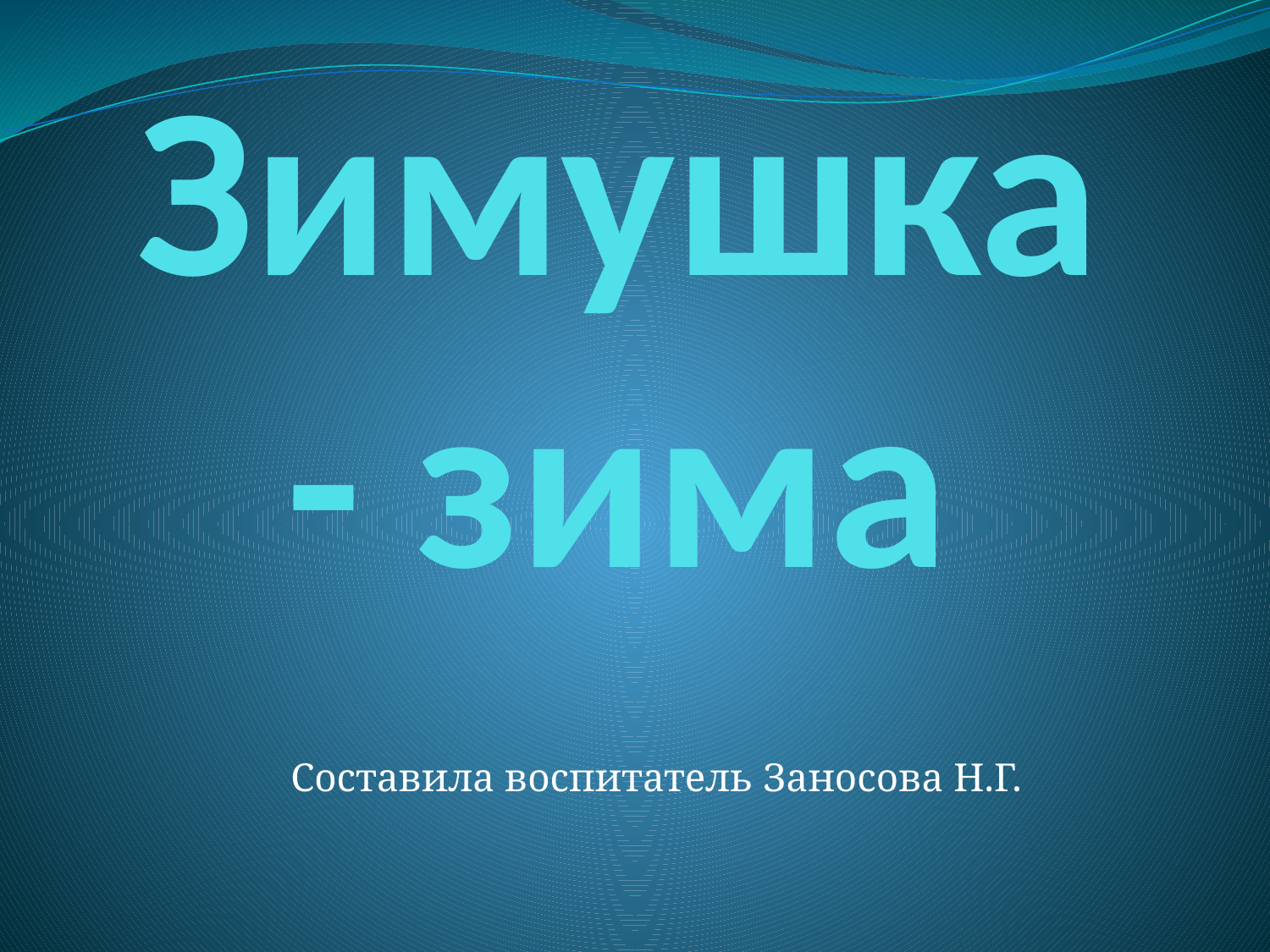

# Зимушка - зима

Составила воспитатель Заносова Н.Г.